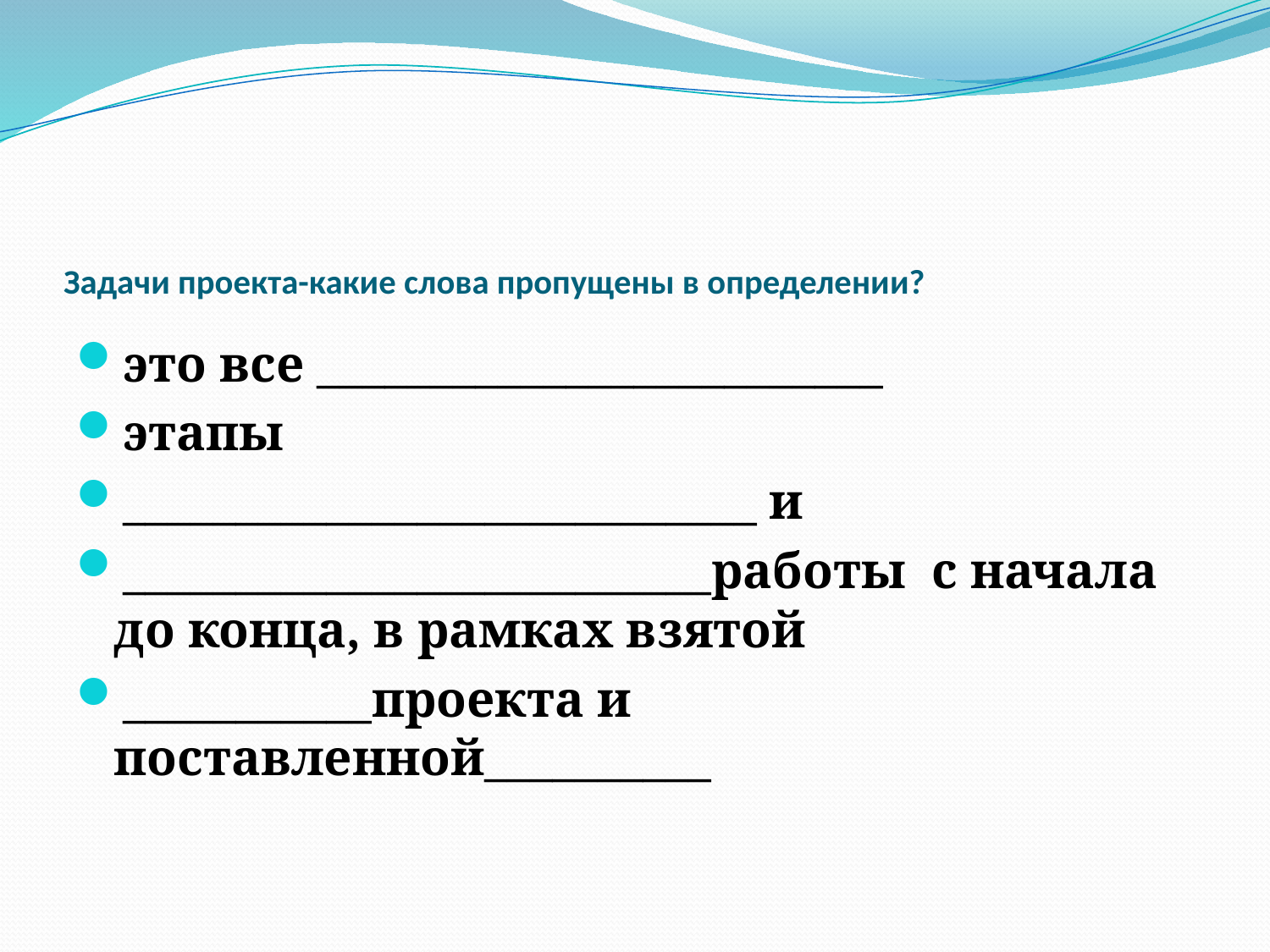

# Задачи проекта-какие слова пропущены в определении?
это все _________________________
этапы
____________________________ и
__________________________работы  с начала до конца, в рамках взятой
___________проекта и поставленной__________